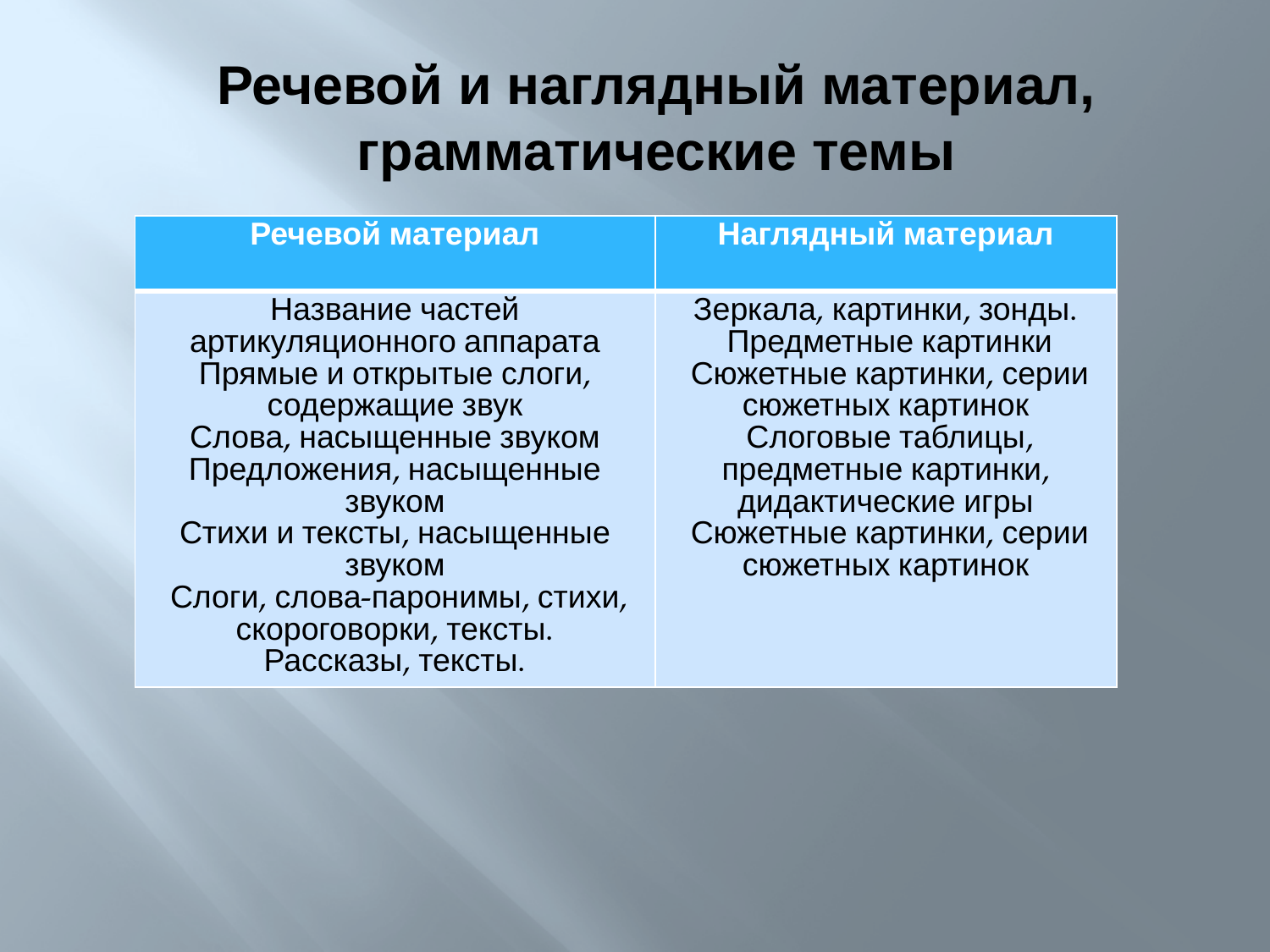

# Речевой и наглядный материал, грамматические темы
| Речевой материал | Наглядный материал |
| --- | --- |
| Название частей артикуляционного аппарата Прямые и открытые слоги, содержащие звук Слова, насыщенные звуком Предложения, насыщенные звуком Стихи и тексты, насыщенные звуком  Слоги, слова-паронимы, стихи, скороговорки, тексты. Рассказы, тексты. | Зеркала, картинки, зонды.  Предметные картинки  Сюжетные картинки, серии сюжетных картинок  Слоговые таблицы, предметные картинки, дидактические игры  Сюжетные картинки, серии сюжетных картинок |